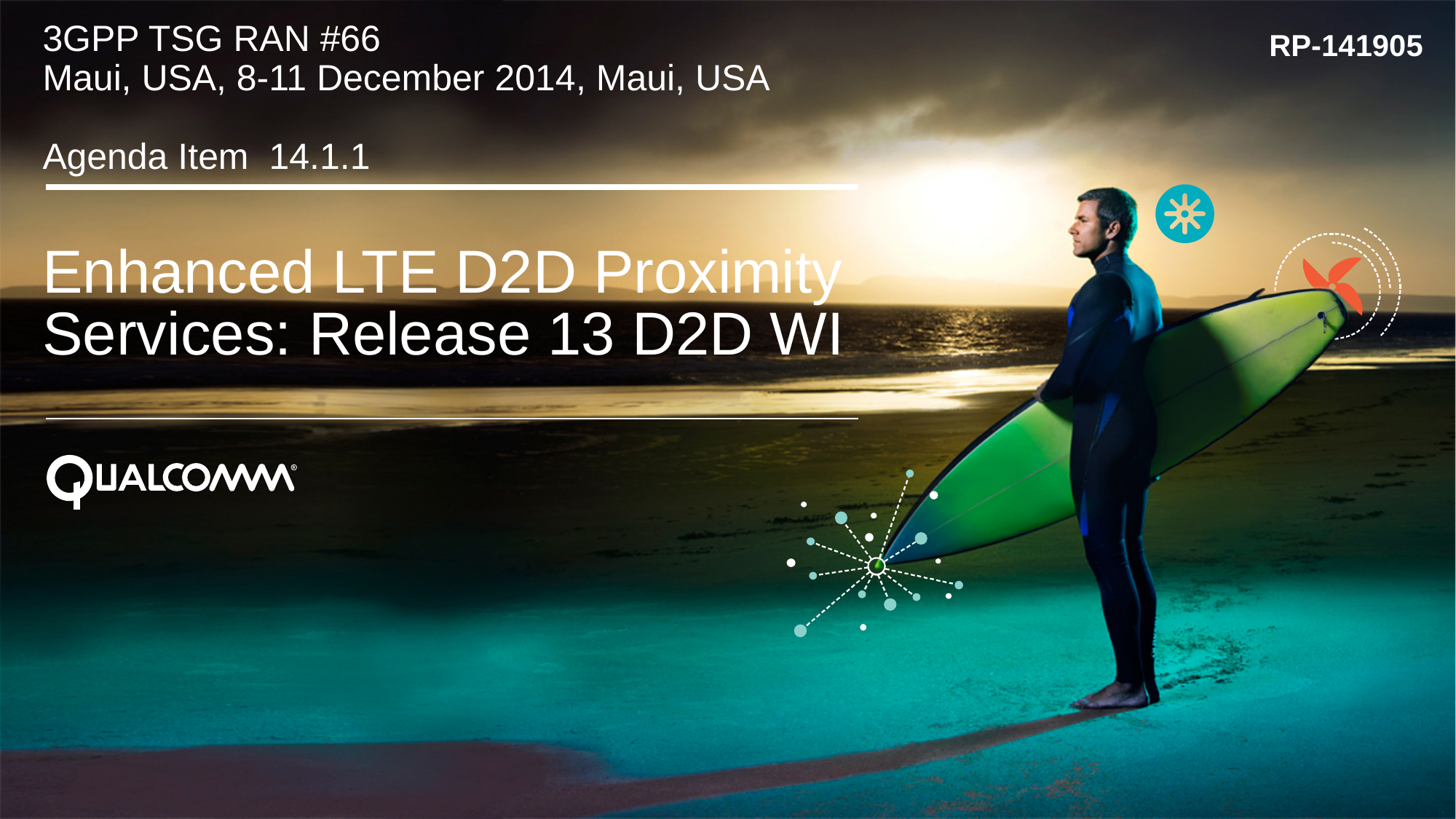

3GPP TSG RAN #66
Maui, USA, 8-11 December 2014, Maui, USA

Agenda Item  14.1.1

RP-141905
# Enhanced LTE D2D Proximity Services: Release 13 D2D WI